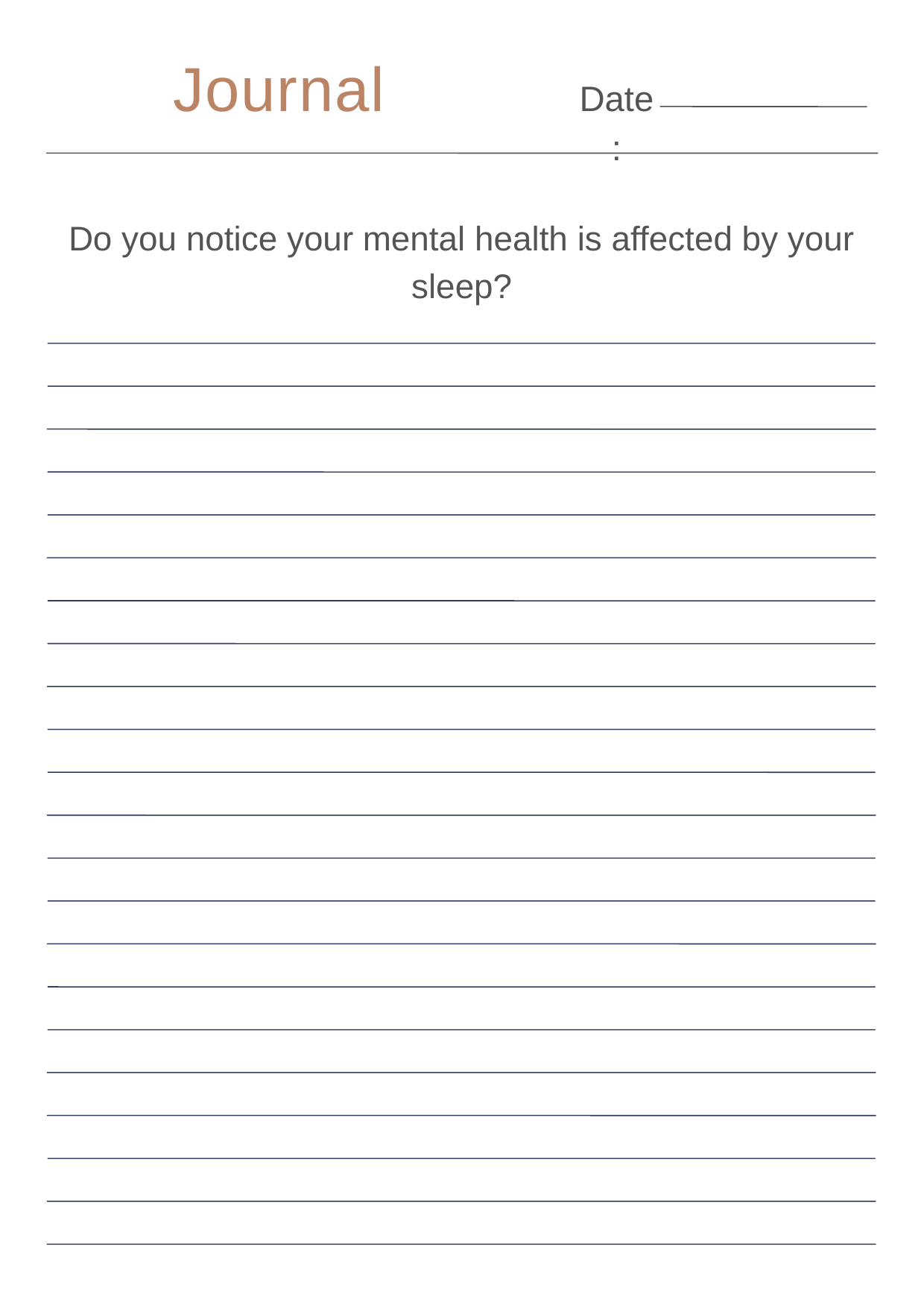

Journal
Date:

Do you notice your mental health is affected by your sleep?